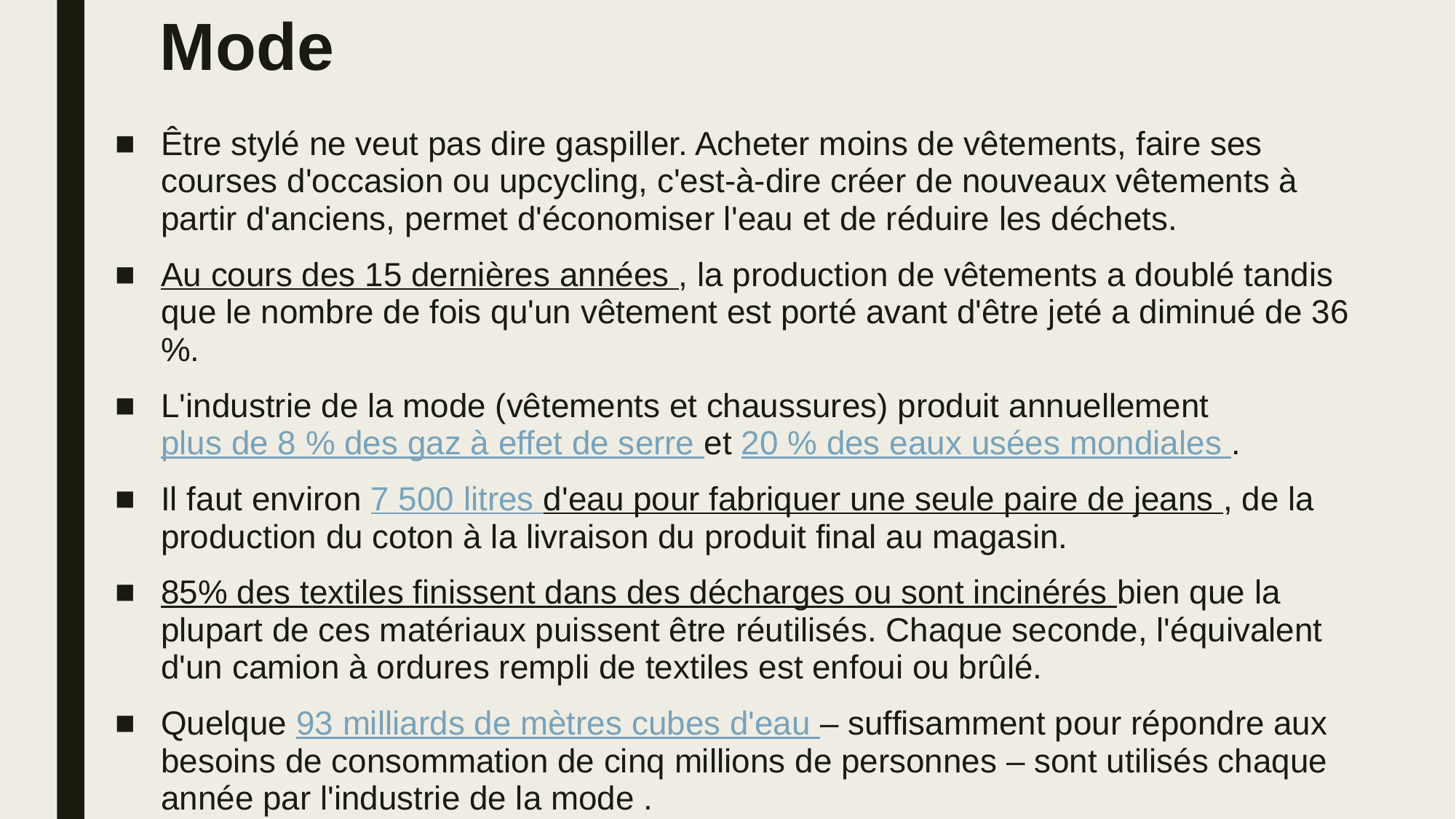

# Mode
Être stylé ne veut pas dire gaspiller. Acheter moins de vêtements, faire ses courses d'occasion ou upcycling, c'est-à-dire créer de nouveaux vêtements à partir d'anciens, permet d'économiser l'eau et de réduire les déchets.
Au cours des 15 dernières années , la production de vêtements a doublé tandis que le nombre de fois qu'un vêtement est porté avant d'être jeté a diminué de 36 %.
L'industrie de la mode (vêtements et chaussures) produit annuellement plus de 8 % des gaz à effet de serre et 20 % des eaux usées mondiales .
Il faut environ 7 500 litres d'eau pour fabriquer une seule paire de jeans , de la production du coton à la livraison du produit final au magasin.
85% des textiles finissent dans des décharges ou sont incinérés bien que la plupart de ces matériaux puissent être réutilisés. Chaque seconde, l'équivalent d'un camion à ordures rempli de textiles est enfoui ou brûlé.
Quelque 93 milliards de mètres cubes d'eau – suffisamment pour répondre aux besoins de consommation de cinq millions de personnes – sont utilisés chaque année par l'industrie de la mode .